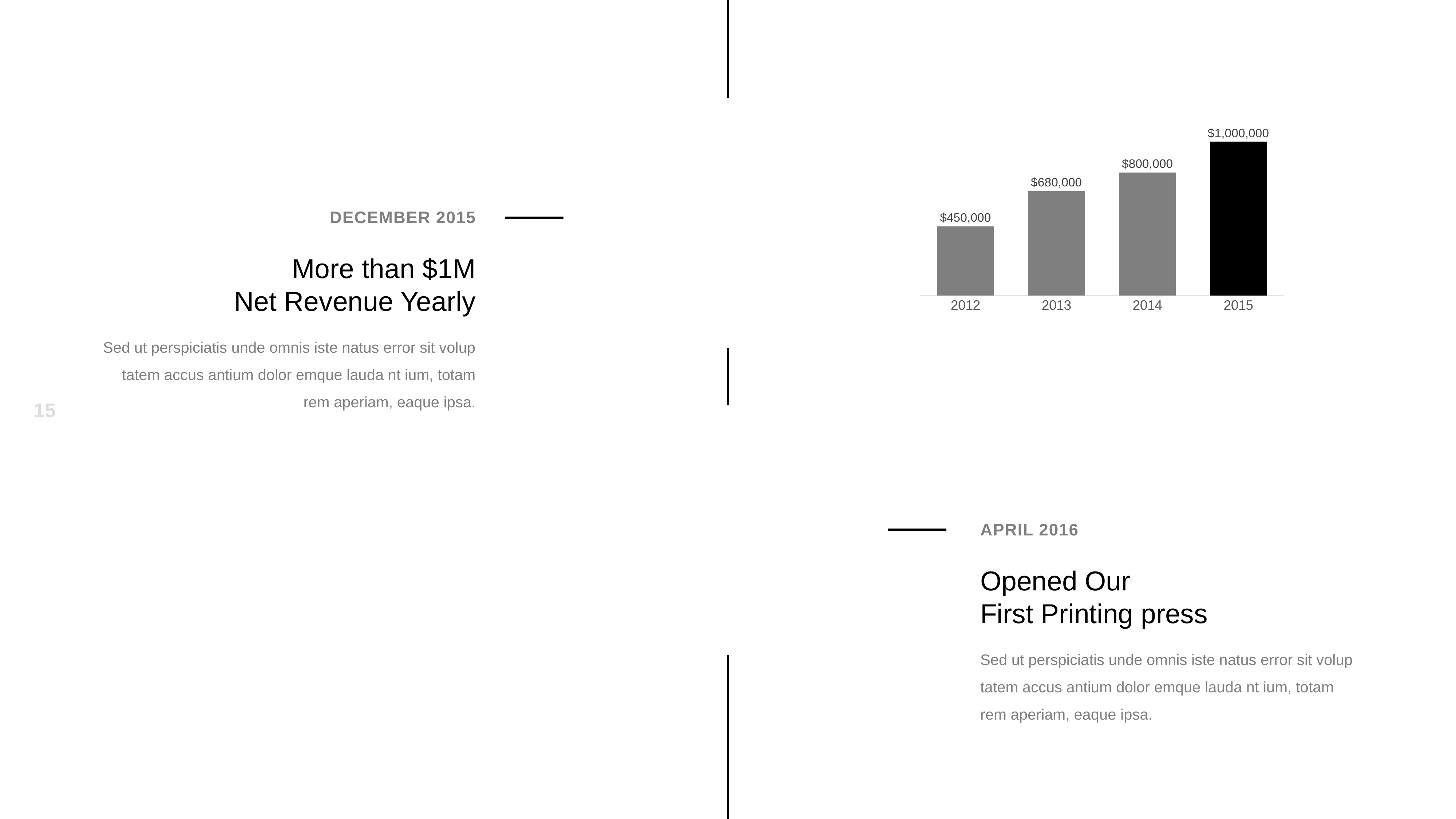

### Chart

| Category | Revenue |
|---|---|
| 2012 | 450000.0 |
| 2013 | 680000.0 |
| 2014 | 800000.0 |
| 2015 | 1000000.0 |
December 2015
More than $1M
Net Revenue Yearly
Sed ut perspiciatis unde omnis iste natus error sit volup tatem accus antium dolor emque lauda nt ium, totam rem aperiam, eaque ipsa.

April 2016
Opened Our
First Printing press
Sed ut perspiciatis unde omnis iste natus error sit volup tatem accus antium dolor emque lauda nt ium, totam rem aperiam, eaque ipsa.